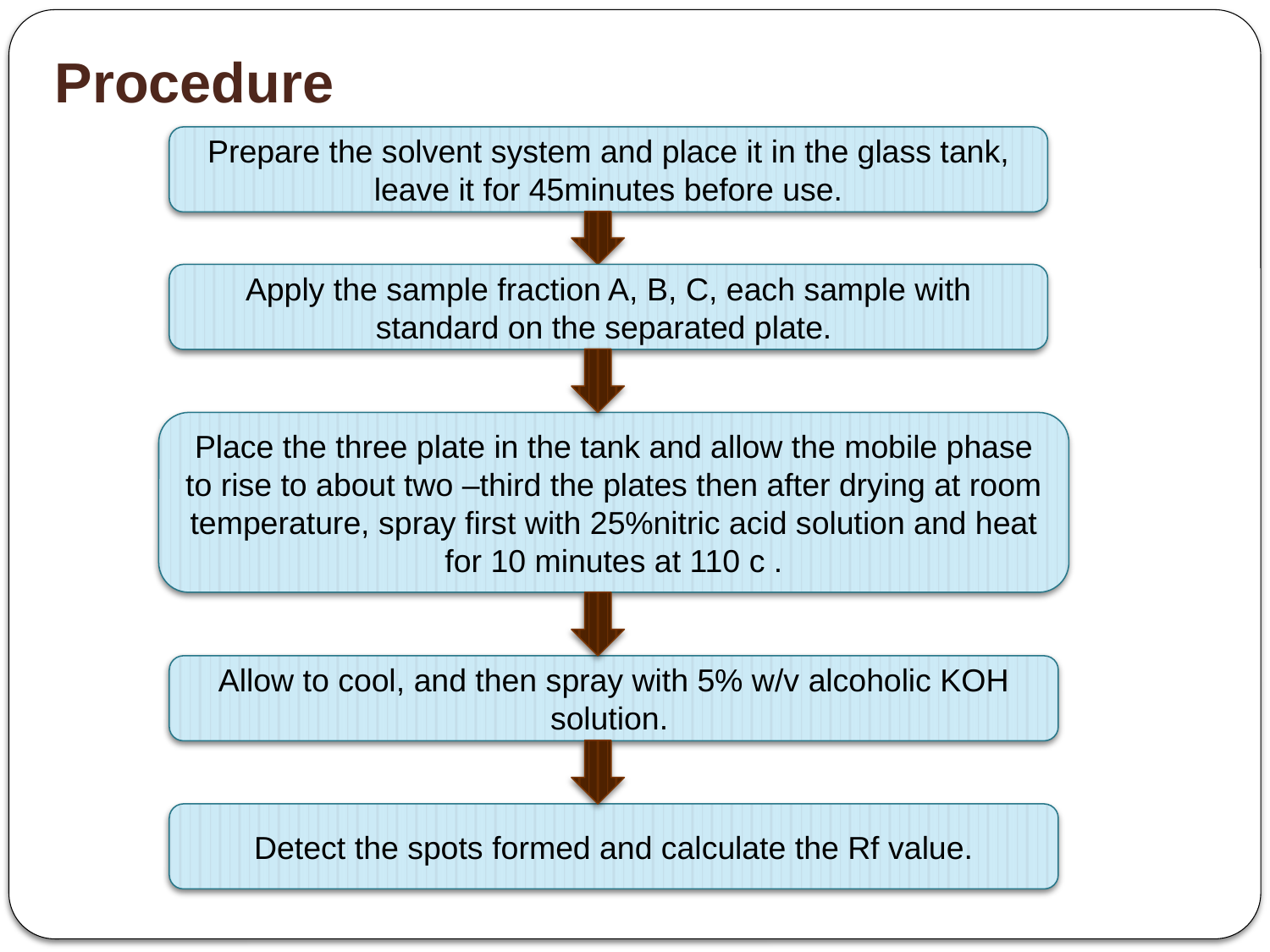

# Procedure
Prepare the solvent system and place it in the glass tank, leave it for 45minutes before use.

Apply the sample fraction A, B, C, each sample with standard on the separated plate.

Place the three plate in the tank and allow the mobile phase to rise to about two –third the plates then after drying at room temperature, spray first with 25%nitric acid solution and heat for 10 minutes at 110 c .

Allow to cool, and then spray with 5% w/v alcoholic KOH solution.

Detect the spots formed and calculate the Rf value.